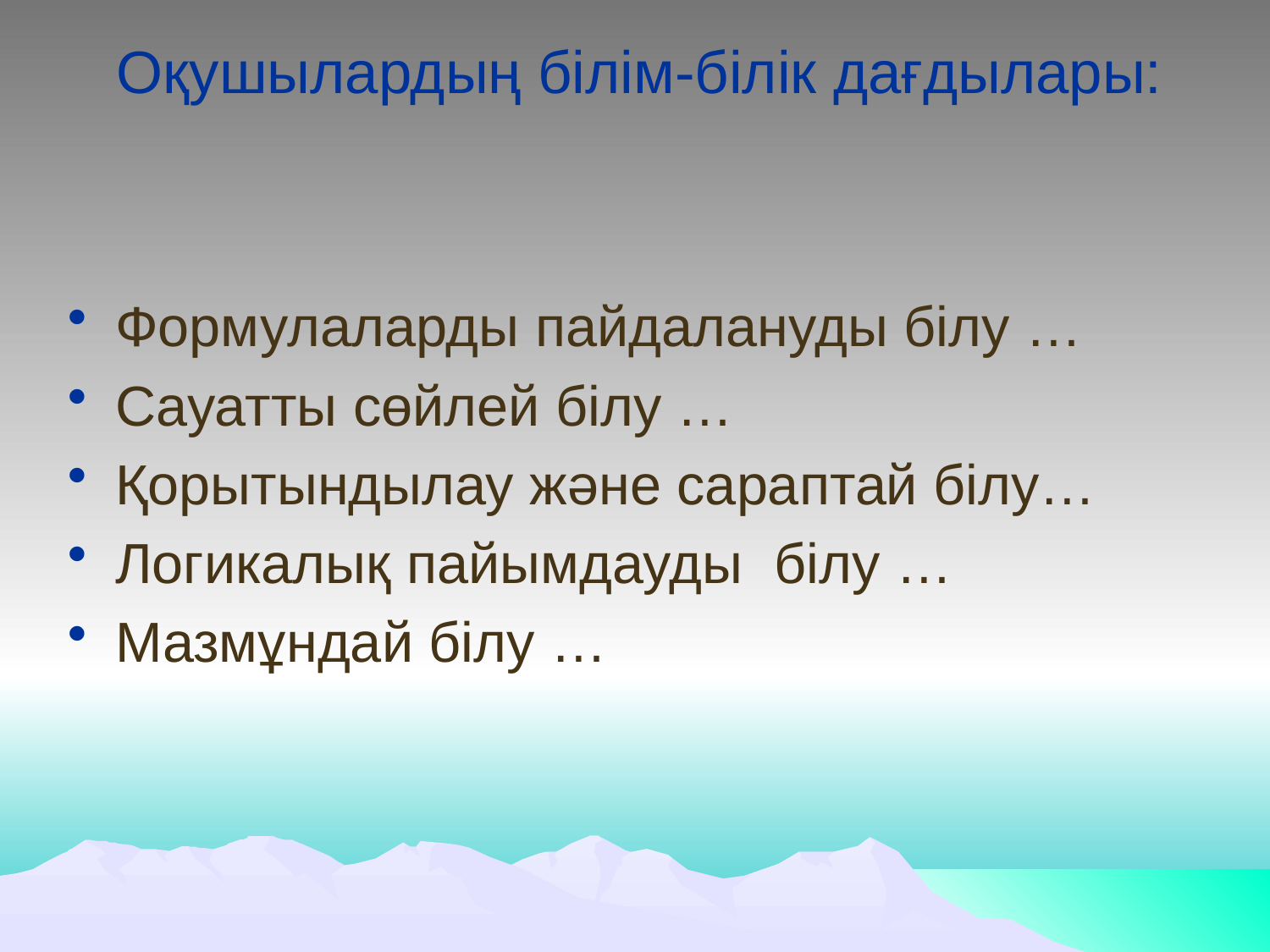

# Оқушылардың білім-білік дағдылары:

Формулаларды пайдалануды білу …
Сауатты сөйлей білу …
Қорытындылау және сараптай білу…
Логикалық пайымдауды  білу …
Мазмұндай білу …